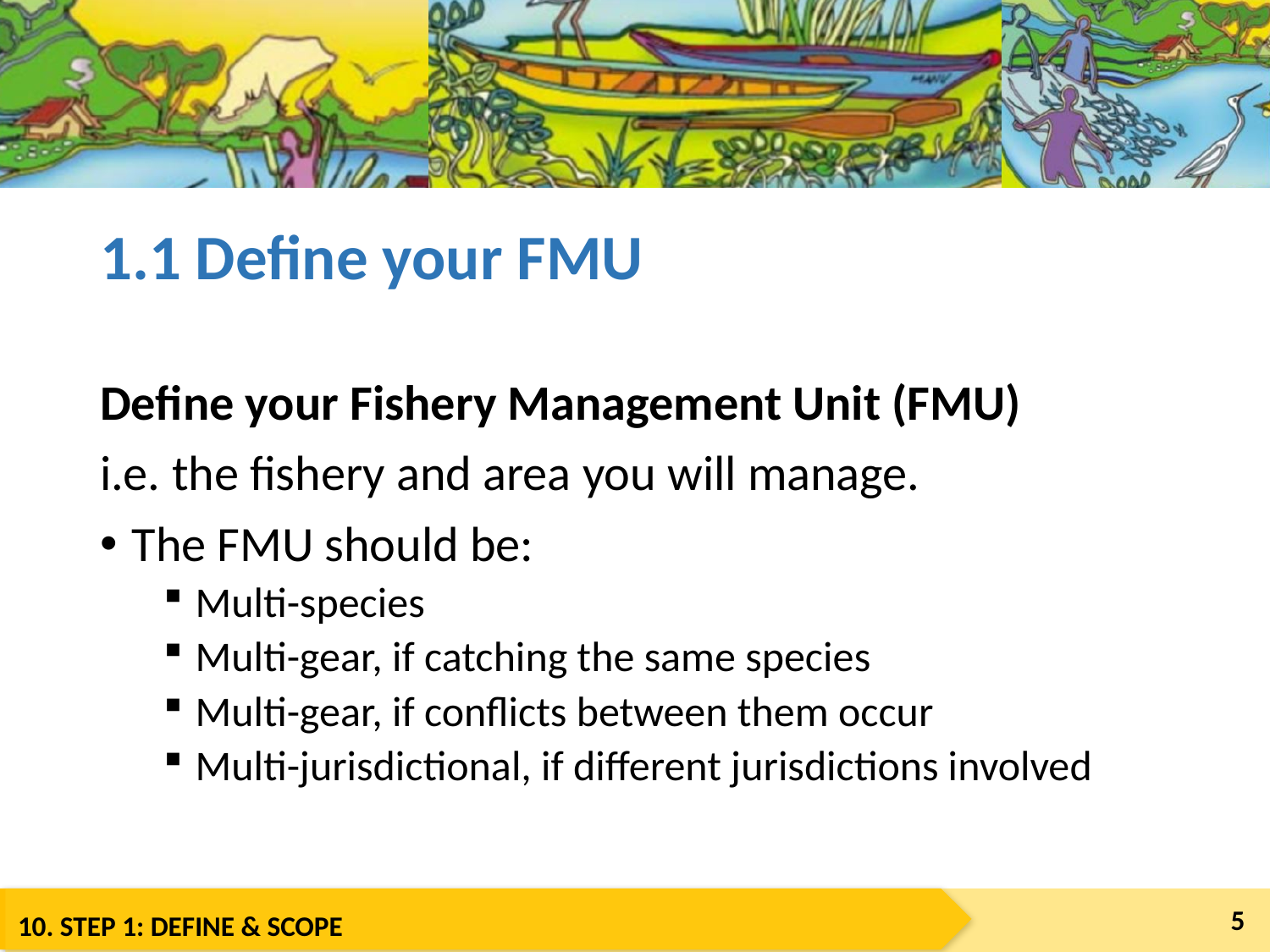

# 1.1 Define your FMU
Define your Fishery Management Unit (FMU)
i.e. the fishery and area you will manage.
The FMU should be:
Multi-species
Multi-gear, if catching the same species
Multi-gear, if conflicts between them occur
Multi-jurisdictional, if different jurisdictions involved

5